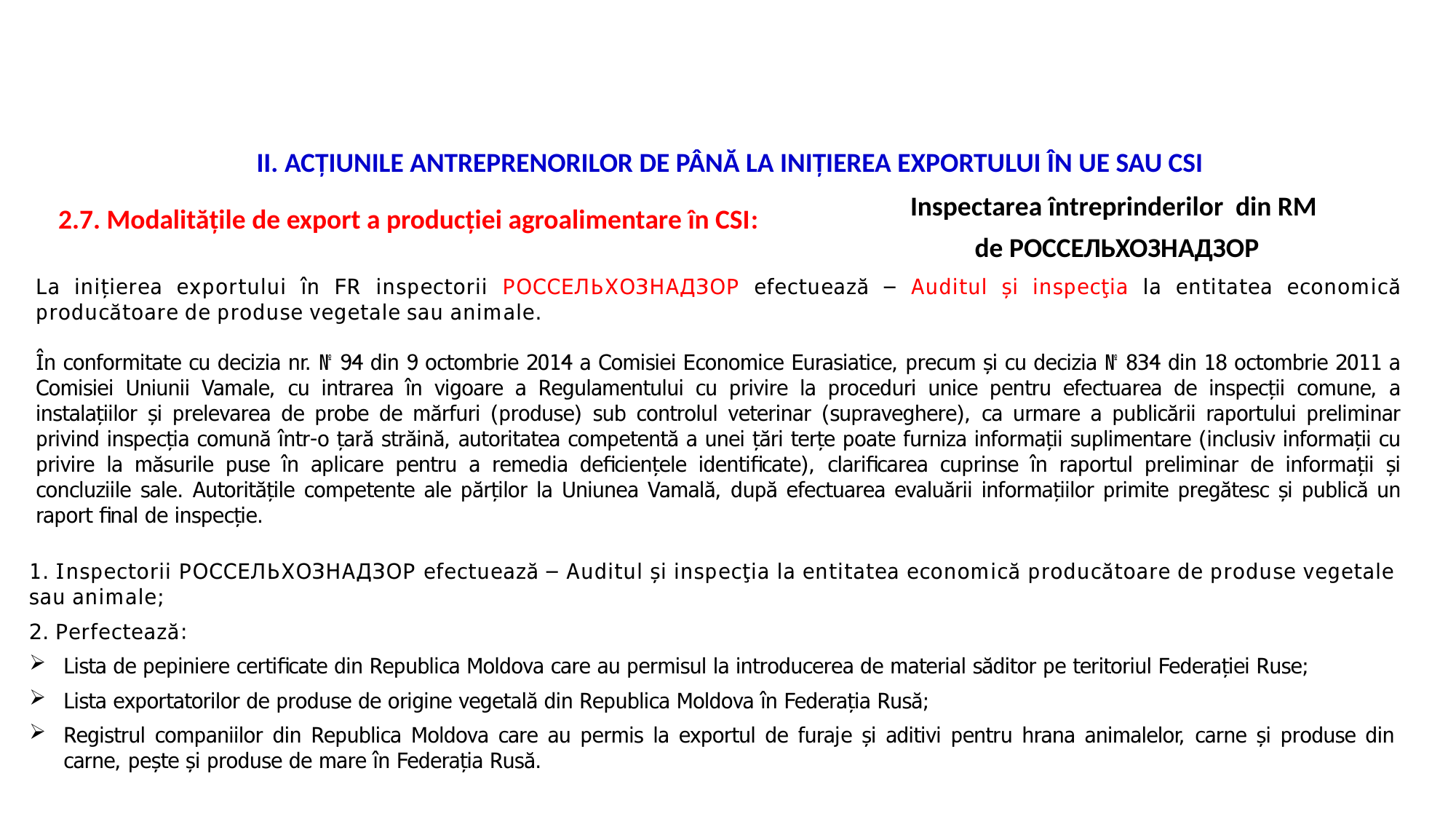

II. ACŢIUNILE ANTREPRENORILOR DE PÂNĂ LA INIŢIEREA EXPORTULUI ÎN UE SAU CSI
Inspectarea întreprinderilor  din RM
de РОССЕЛЬХОЗНАДЗОР
2.7. Modalităţile de export a producţiei agroalimentare în CSI:
La inițierea exportului în FR inspectorii РОССЕЛЬХОЗНАДЗОР efectuează – Auditul și inspecţia la entitatea economică producătoare de produse vegetale sau animale.

În conformitate cu decizia nr. № 94 din 9 octombrie 2014 a Comisiei Economice Eurasiatice, precum și cu decizia № 834 din 18 octombrie 2011 a Comisiei Uniunii Vamale, cu intrarea în vigoare a Regulamentului cu privire la proceduri unice pentru efectuarea de inspecții comune, a instalațiilor și prelevarea de probe de mărfuri (produse) sub controlul veterinar (supraveghere), ca urmare a publicării raportului preliminar privind inspecția comună într-o țară străină, autoritatea competentă a unei țări terțe poate furniza informații suplimentare (inclusiv informații cu privire la măsurile puse în aplicare pentru a remedia deficiențele identificate), clarificarea cuprinse în raportul preliminar de informații și concluziile sale. Autoritățile competente ale părților la Uniunea Vamală, după efectuarea evaluării informațiilor primite pregătesc și publică un raport final de inspecție.
1. Inspectorii РОССЕЛЬХОЗНАДЗОР efectuează – Auditul și inspecţia la entitatea economică producătoare de produse vegetale sau animale;
2. Perfectează:
Lista de pepiniere certificate din Republica Moldova care au permisul la introducerea de material săditor pe teritoriul Federației Ruse;
Lista exportatorilor de produse de origine vegetală din Republica Moldova în Federația Rusă;
Registrul companiilor din Republica Moldova care au permis la exportul de furaje și aditivi pentru hrana animalelor, carne și produse din carne, pește și produse de mare în Federația Rusă.